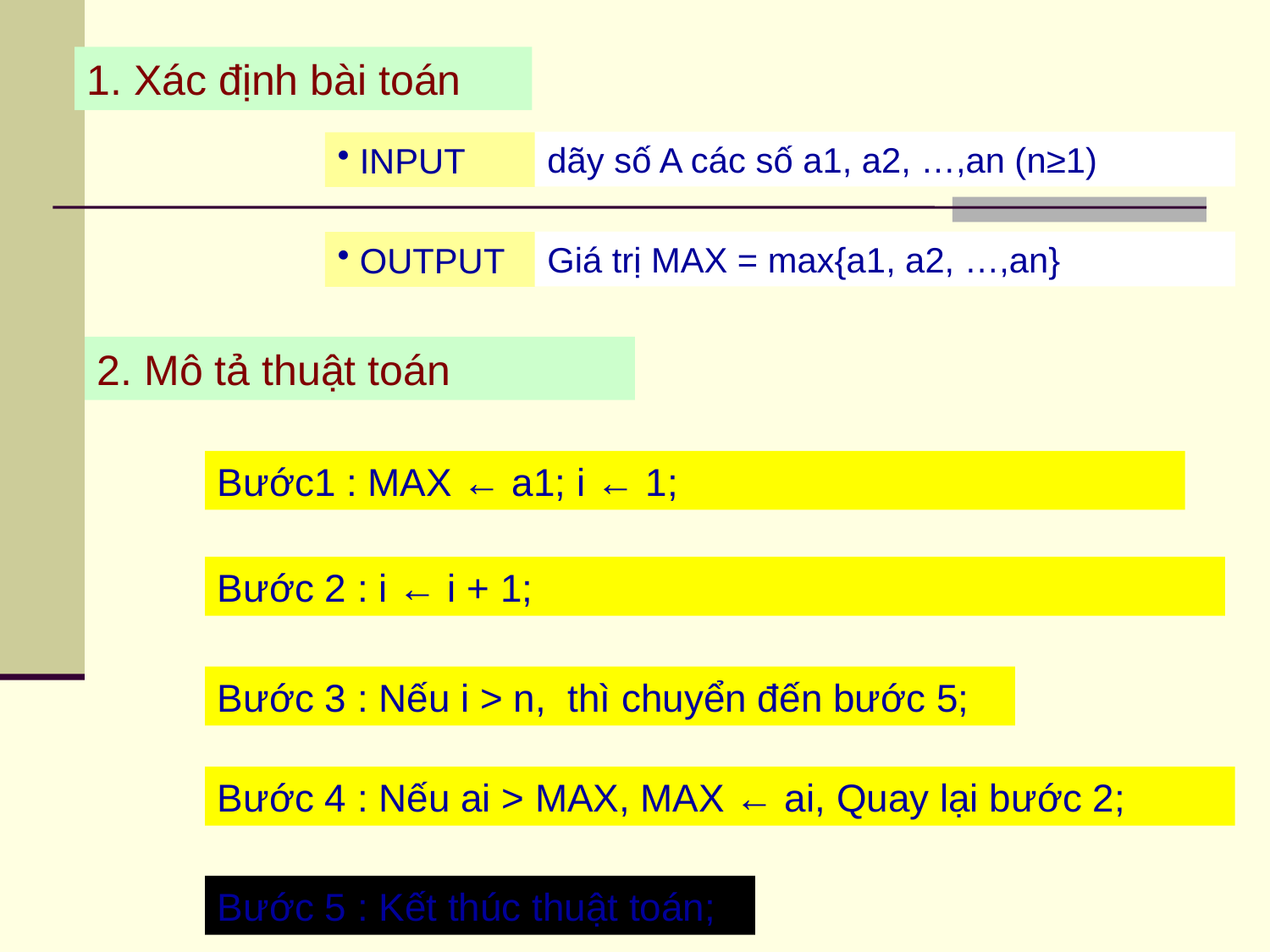

1. Xác định bài toán
dãy số A các số a1, a2, …,an (n≥1)
 INPUT
Giá trị MAX = max{a1, a2, …,an}
 OUTPUT
2. Mô tả thuật toán
Bước1 : MAX ← a1; i ← 1;
Bước 2 : i ← i + 1;
Bước 3 : Nếu i > n,  thì chuyển đến bước 5;
Bước 4 : Nếu ai > MAX, MAX ← ai, Quay lại bước 2;
Bước 5 : Kết thúc thuật toán;